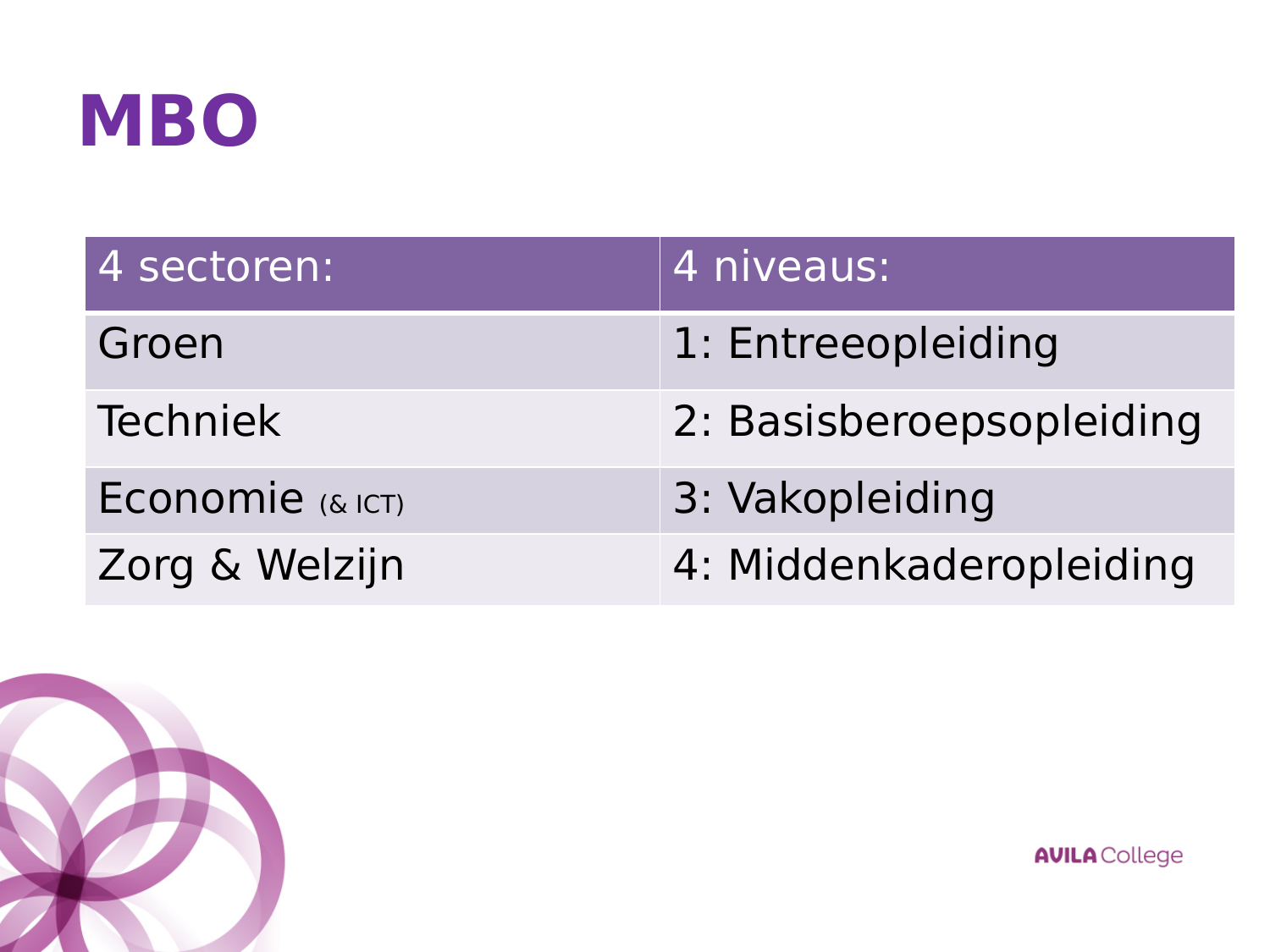

# MBO
| 4 sectoren: | 4 niveaus: |
| --- | --- |
| Groen | 1: Entreeopleiding |
| Techniek | 2: Basisberoepsopleiding |
| Economie (& ICT) | 3: Vakopleiding |
| Zorg & Welzijn | 4: Middenkaderopleiding |